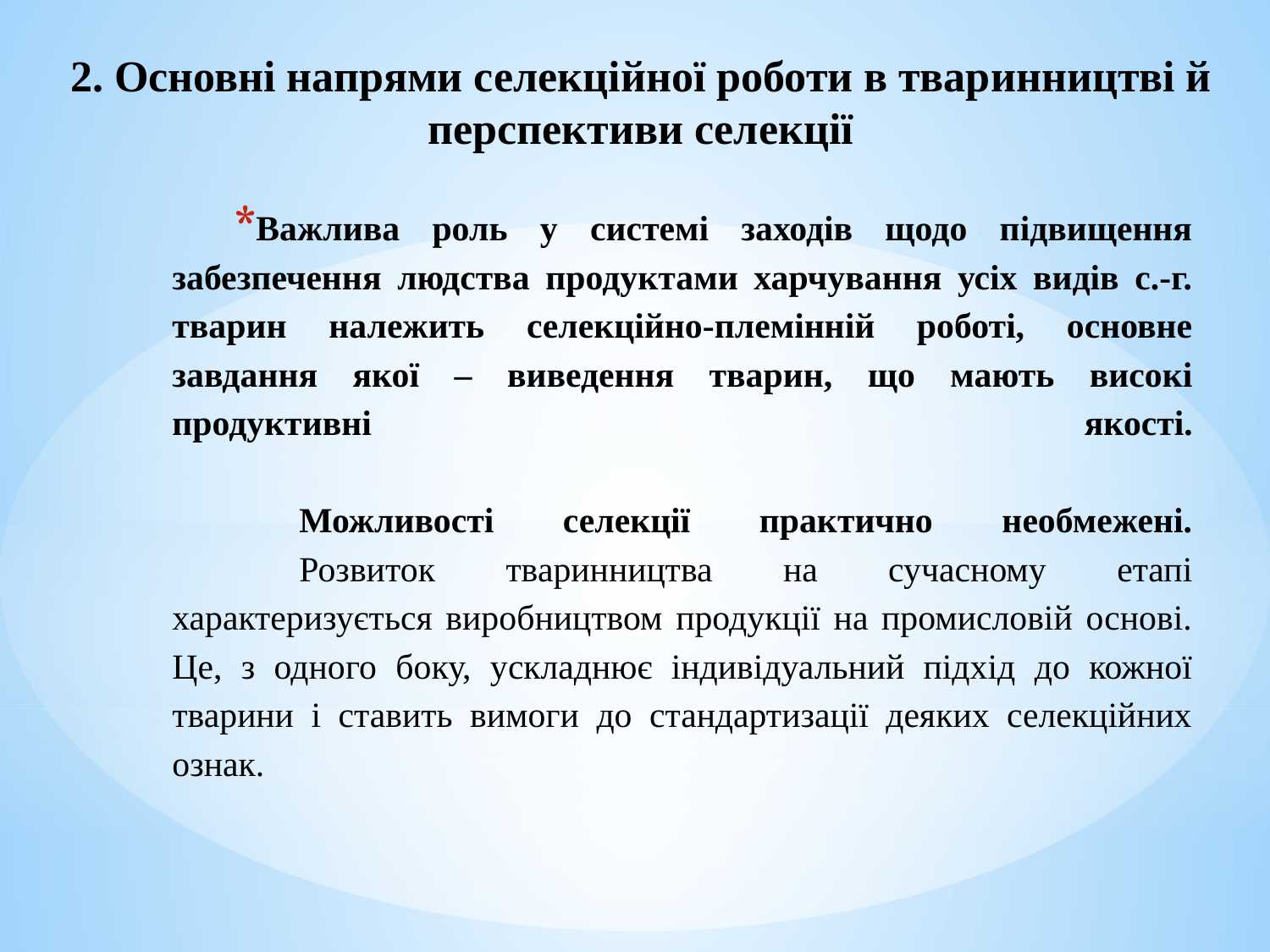

2. Основні напрями селекційної роботи в тваринництві й перспективи селекції
# Важлива роль у системі заходів щодо підвищення забезпечення людства продуктами харчування усіх видів с.-г. тварин належить селекційно-племінній роботі, основне завдання якої – виведення тварин, що мають високі продуктивні якості. Можливості селекції практично необмежені. Розвиток тваринництва на сучасному етапі характеризується виробництвом продукції на промисловій основі. Це, з одного боку, ускладнює індивідуальний підхід до кожної тварини і ставить вимоги до стандартизації деяких селекційних ознак.